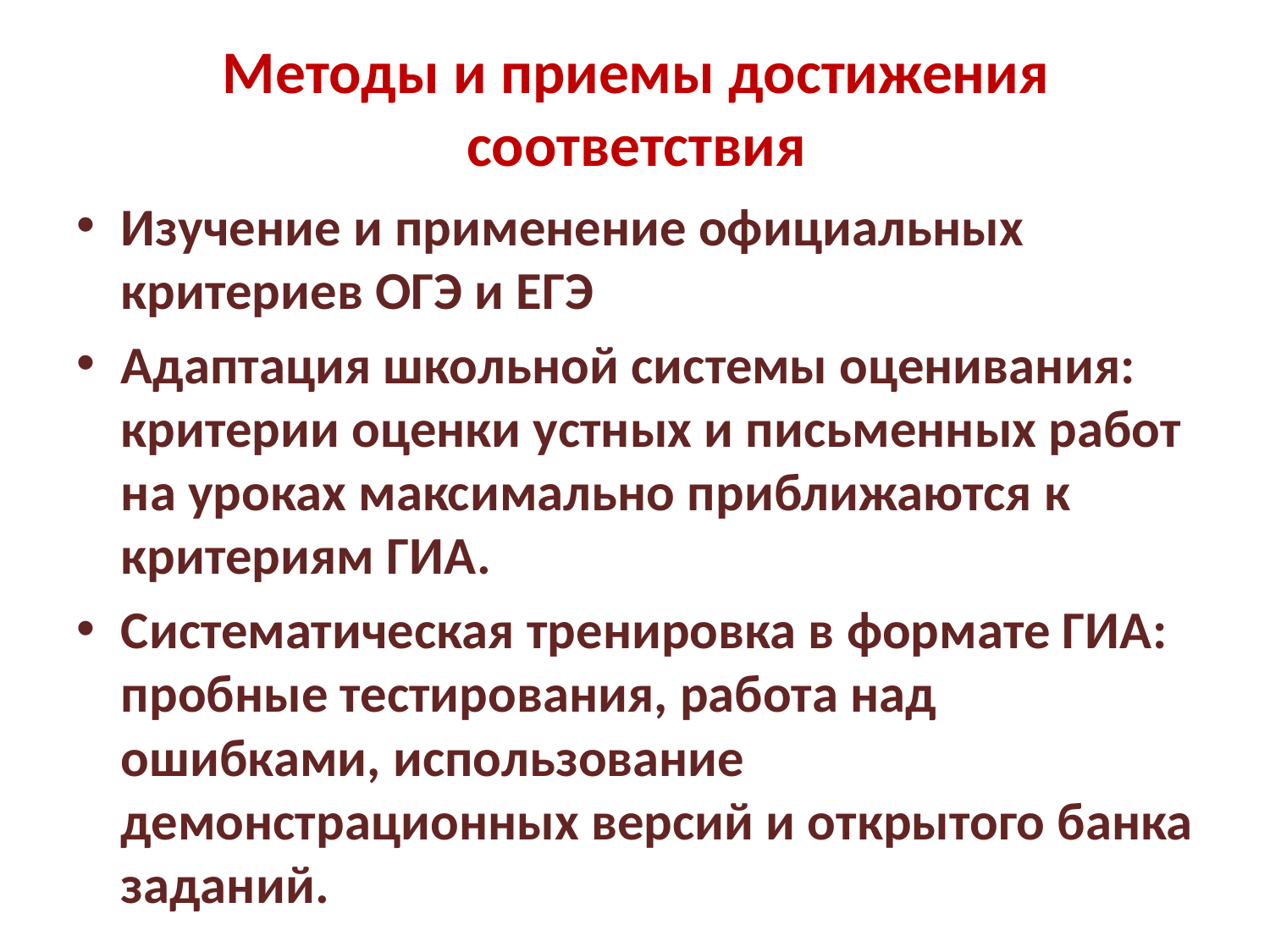

# Методы и приемы достижения соответствия
Изучение и применение официальных критериев ОГЭ и ЕГЭ
Адаптация школьной системы оценивания: критерии оценки устных и письменных работ на уроках максимально приближаются к критериям ГИА.
Систематическая тренировка в формате ГИА: пробные тестирования, работа над ошибками, использование демонстрационных версий и открытого банка заданий.